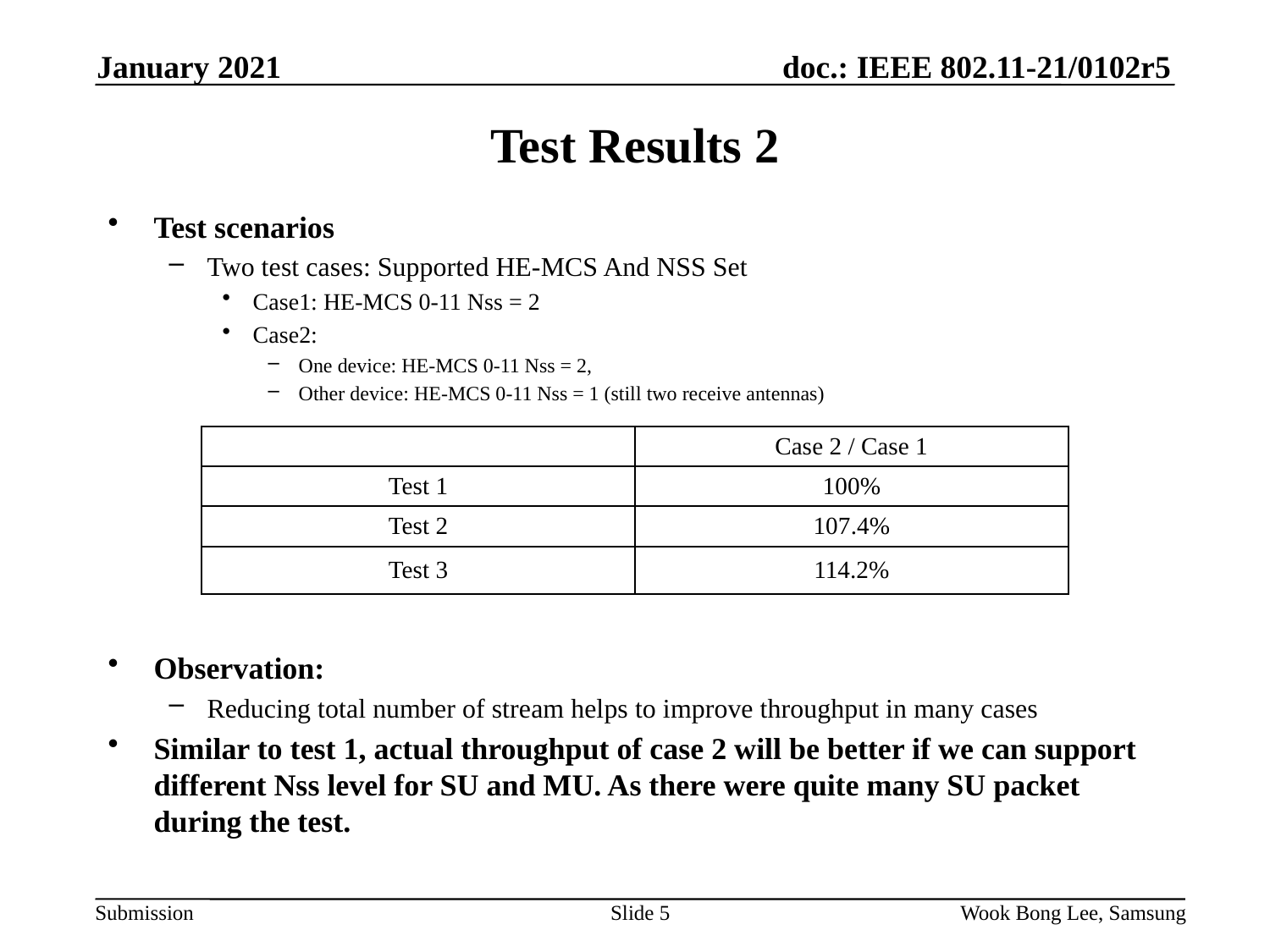

January 2021
# Test Results 2
Test scenarios
Two test cases: Supported HE-MCS And NSS Set
Case1: HE-MCS 0-11 Nss = 2
Case2:
One device: HE-MCS 0-11 Nss = 2,
Other device: HE-MCS 0-11 Nss = 1 (still two receive antennas)

Observation:
Reducing total number of stream helps to improve throughput in many cases
Similar to test 1, actual throughput of case 2 will be better if we can support different Nss level for SU and MU. As there were quite many SU packet during the test.
|  | Case 2 / Case 1 |
| --- | --- |
| Test 1 | 100% |
| Test 2 | 107.4% |
| Test 3 | 114.2% |
Slide 5
Wook Bong Lee, Samsung